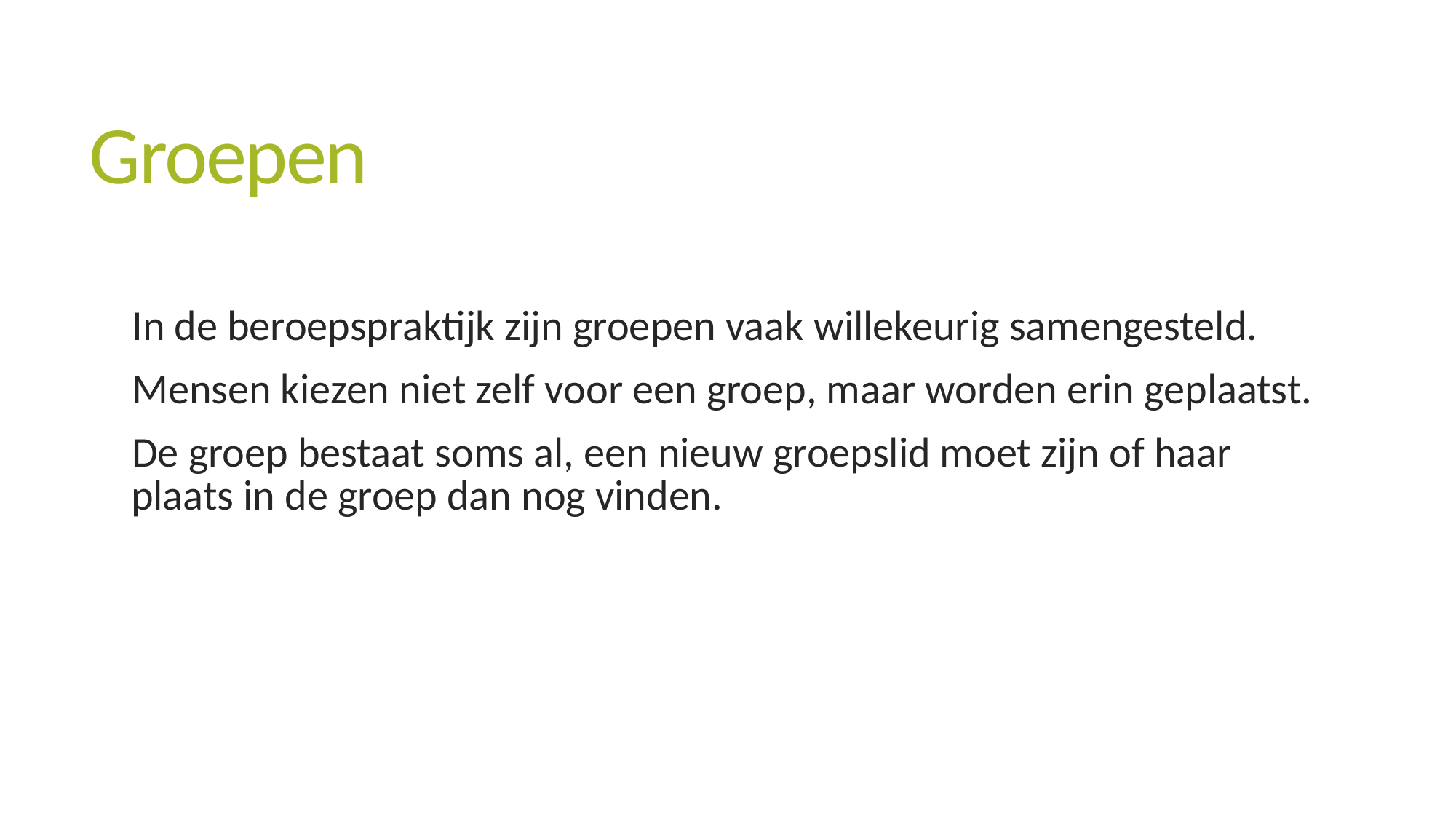

# Groepen
In de beroepspraktijk zijn groepen vaak willekeurig samengesteld.
Mensen kiezen niet zelf voor een groep, maar worden erin geplaatst.
De groep bestaat soms al, een nieuw groepslid moet zijn of haar plaats in de groep dan nog vinden.